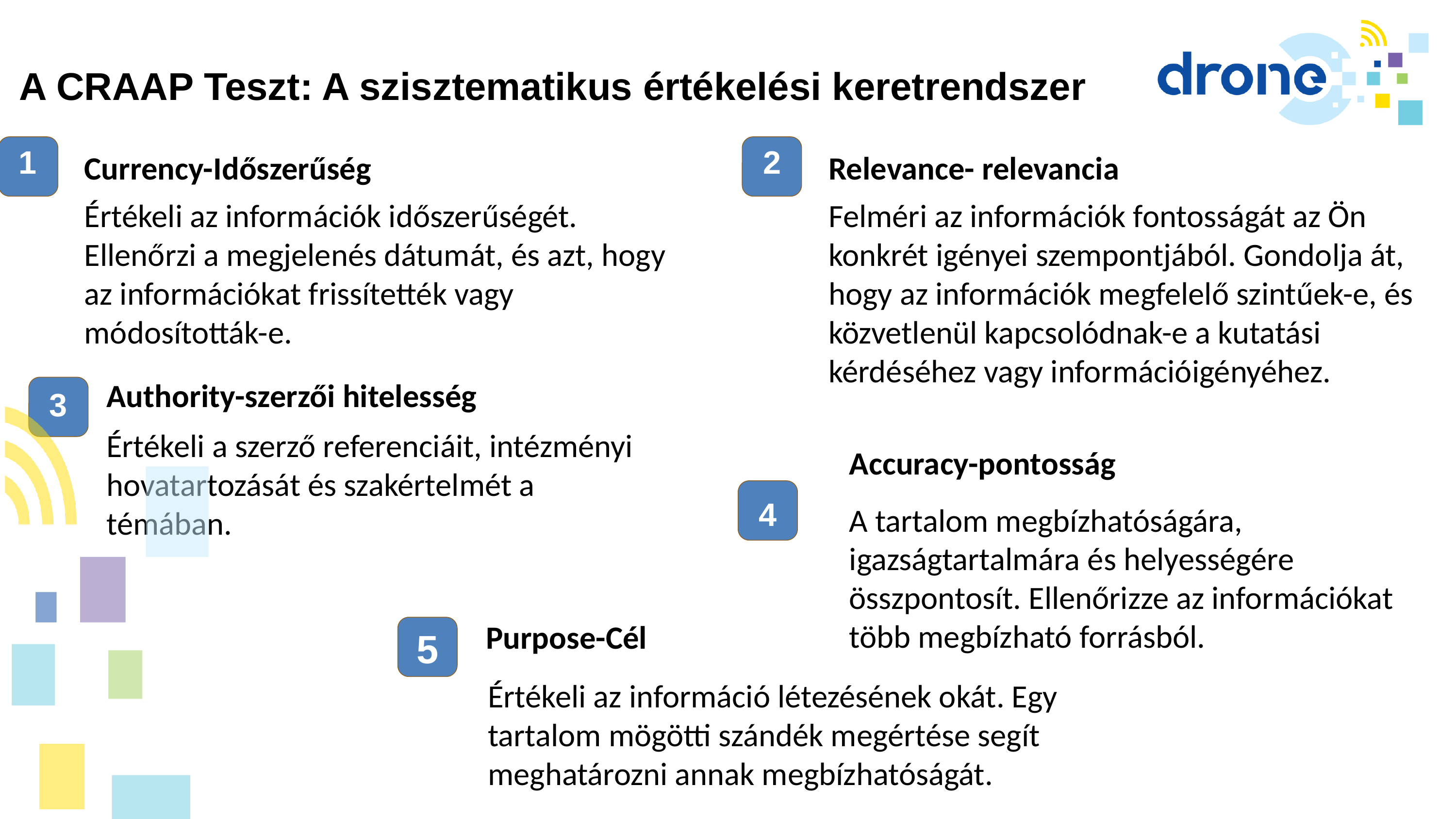

A CRAAP Teszt: A szisztematikus értékelési keretrendszer

Currency-Időszerűség
Relevance- relevancia
1
2
Értékeli az információk időszerűségét. Ellenőrzi a megjelenés dátumát, és azt, hogy az információkat frissítették vagy módosították-e.
Felméri az információk fontosságát az Ön konkrét igényei szempontjából. Gondolja át, hogy az információk megfelelő szintűek-e, és közvetlenül kapcsolódnak-e a kutatási kérdéséhez vagy információigényéhez.
Authority-szerzői hitelesség
3

Értékeli a szerző referenciáit, intézményi hovatartozását és szakértelmét a témában.
Accuracy-pontosság

4
A tartalom megbízhatóságára, igazságtartalmára és helyességére összpontosít. Ellenőrizze az információkat több megbízható forrásból.
Purpose-Cél
5
Értékeli az információ létezésének okát. Egy tartalom mögötti szándék megértése segít meghatározni annak megbízhatóságát.